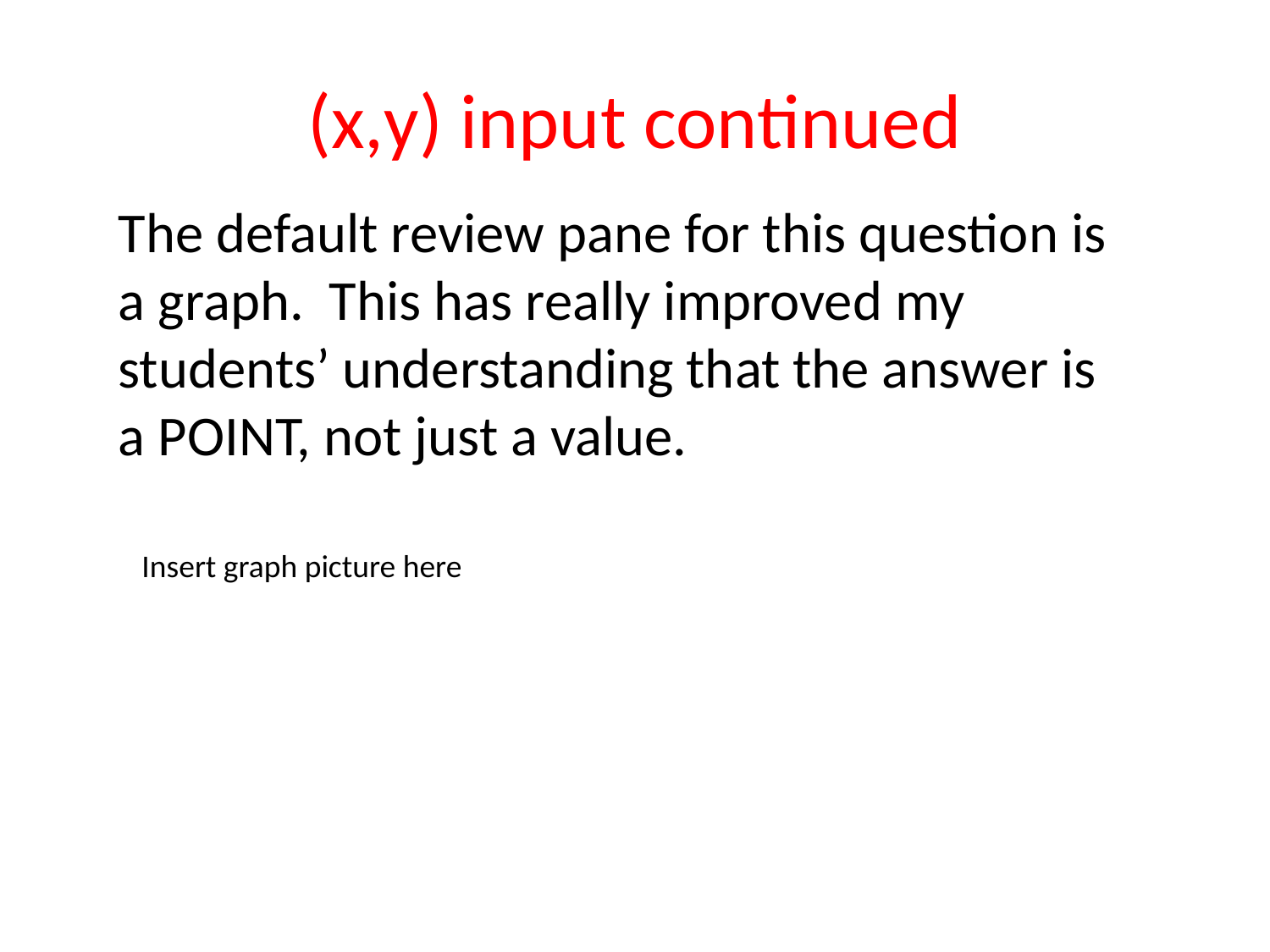

# (x,y) input continued
The default review pane for this question is a graph.  This has really improved my students’ understanding that the answer is a POINT, not just a value.
Insert graph picture here